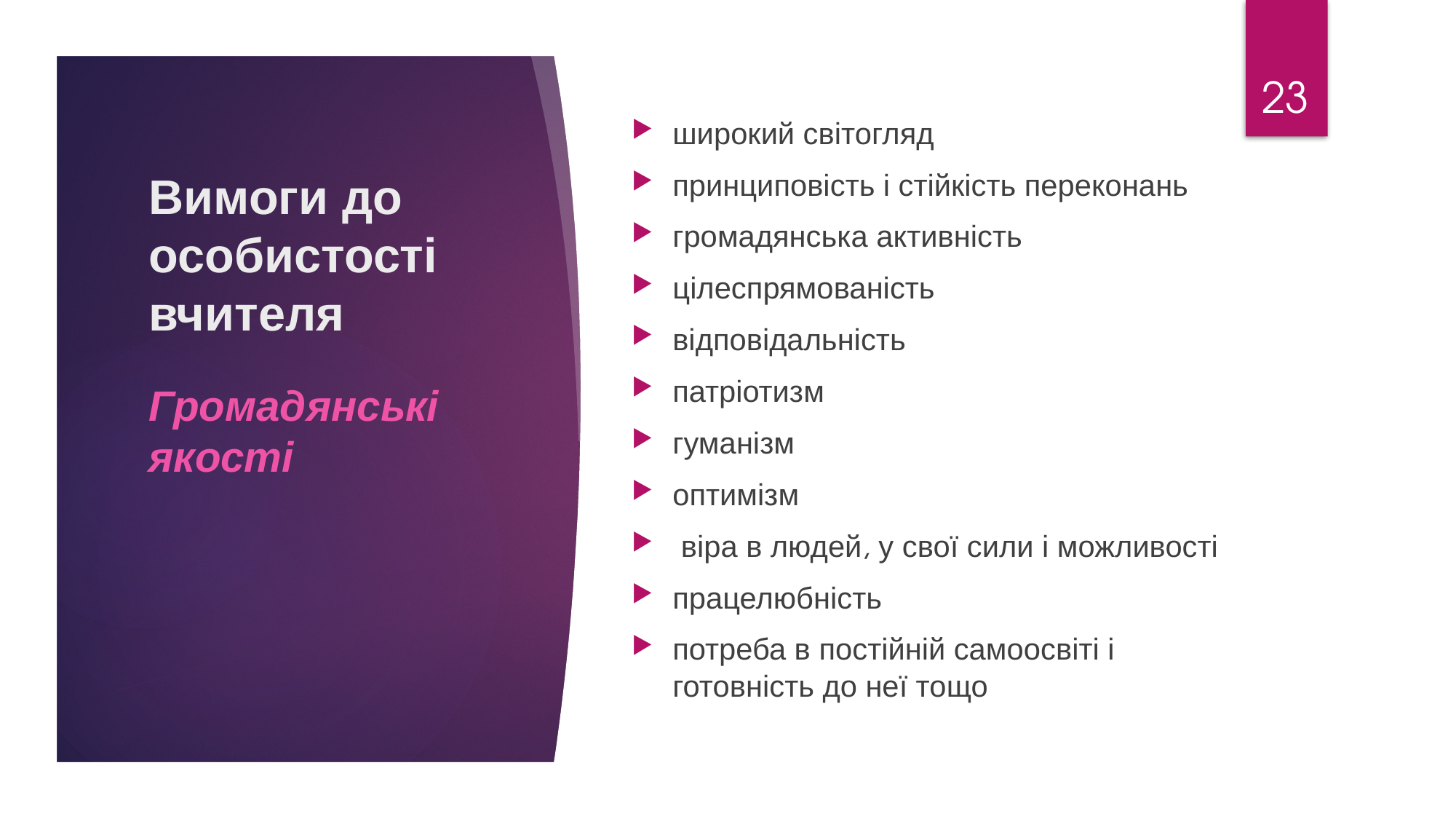

23
широкий світогляд
принциповість і стійкість переконань
громадянська активність
цілеспрямованість
відповідальність
патріотизм
гуманізм
оптимізм
 віра в людей, у свої сили і можливості
працелюбність
потреба в постійній самоосвіті і готовність до неї тощо
# Вимоги до особистості вчителя
Громадянські якості